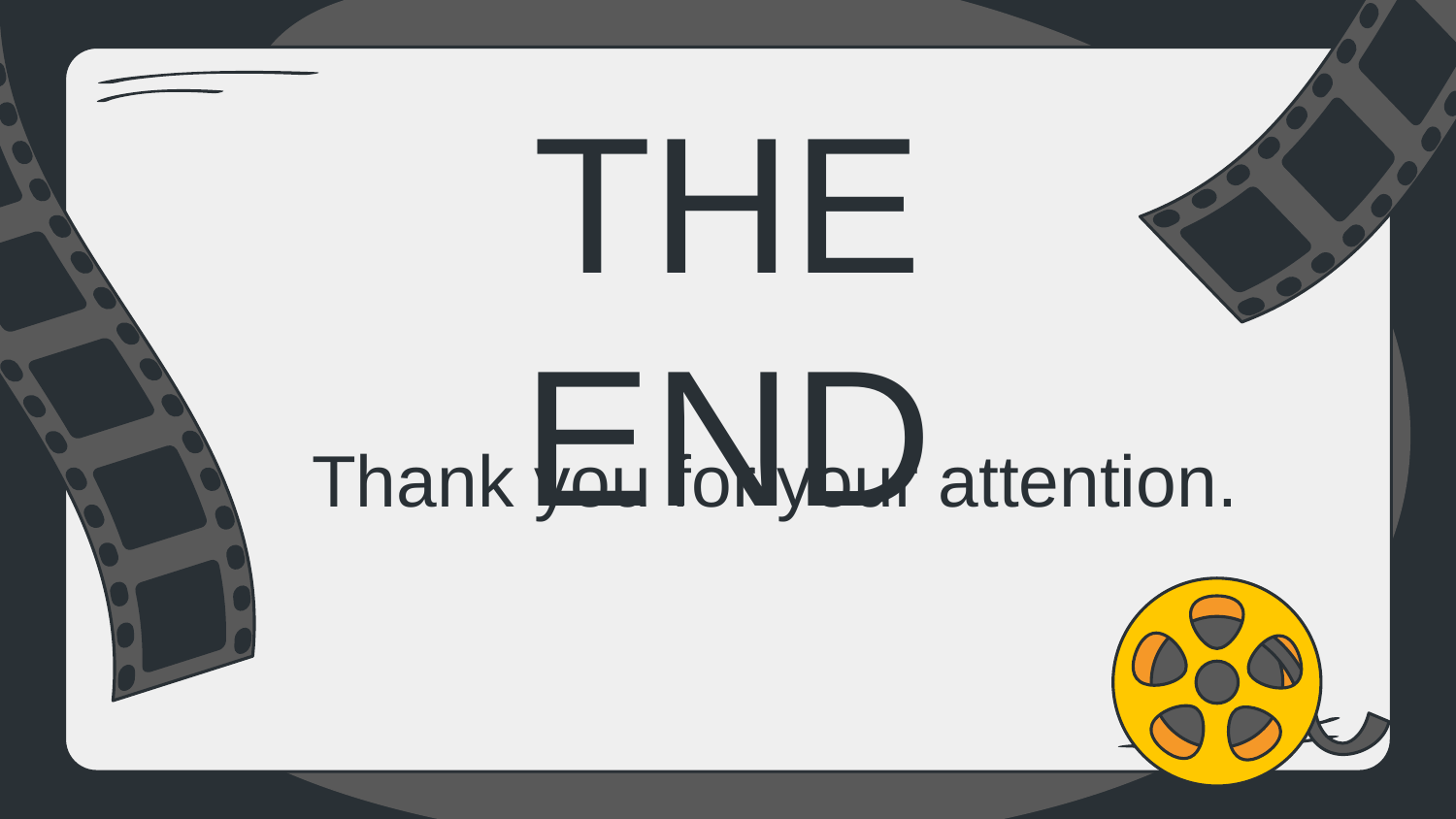

# THE END
Thank you for your attention.

Please keep this slide for attribution